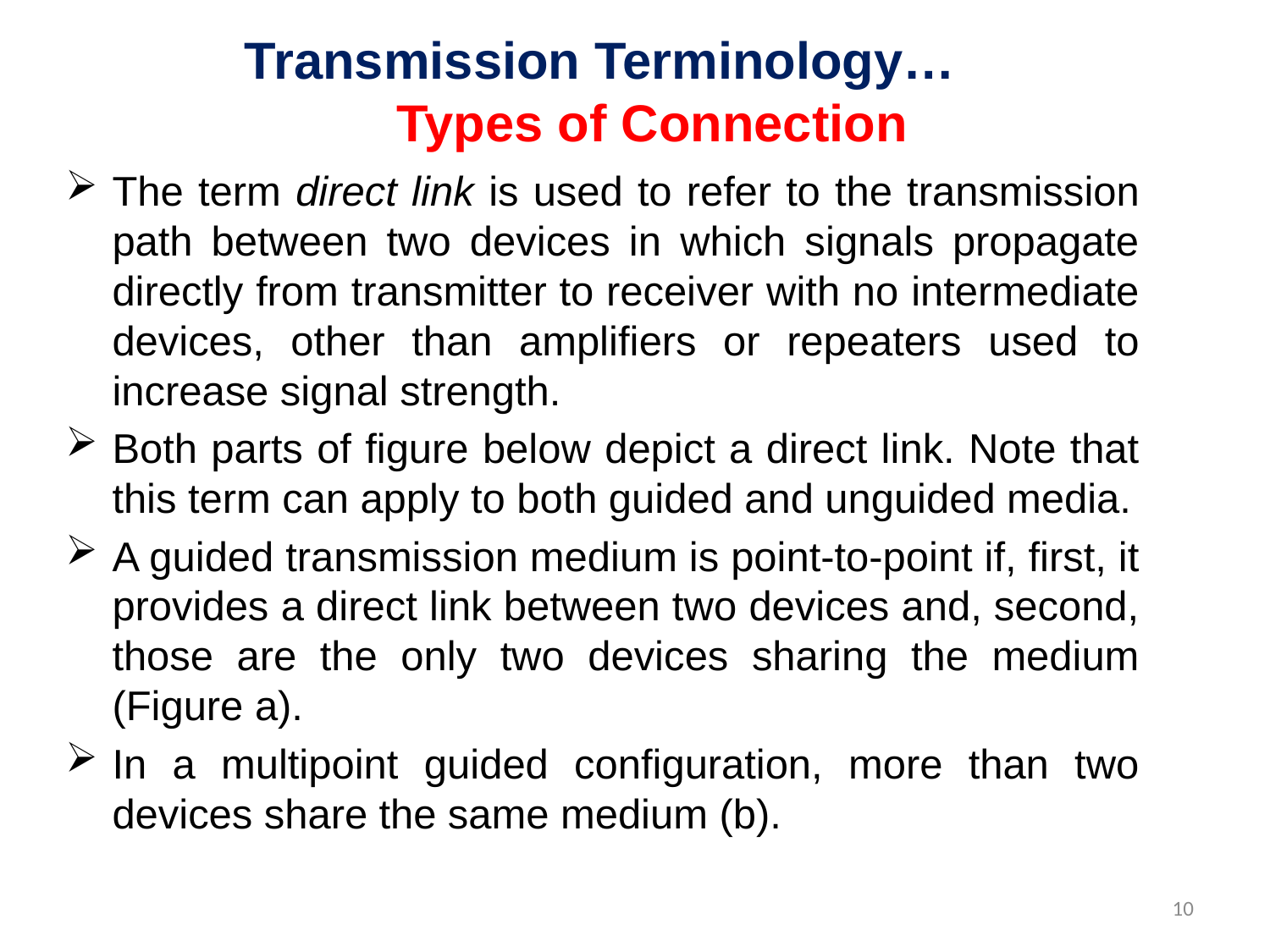

# Transmission Terminology… Types of Connection
The term direct link is used to refer to the transmission path between two devices in which signals propagate directly from transmitter to receiver with no intermediate devices, other than amplifiers or repeaters used to increase signal strength.
Both parts of figure below depict a direct link. Note that this term can apply to both guided and unguided media.
A guided transmission medium is point-to-point if, first, it provides a direct link between two devices and, second, those are the only two devices sharing the medium (Figure a).
In a multipoint guided configuration, more than two devices share the same medium (b).

10